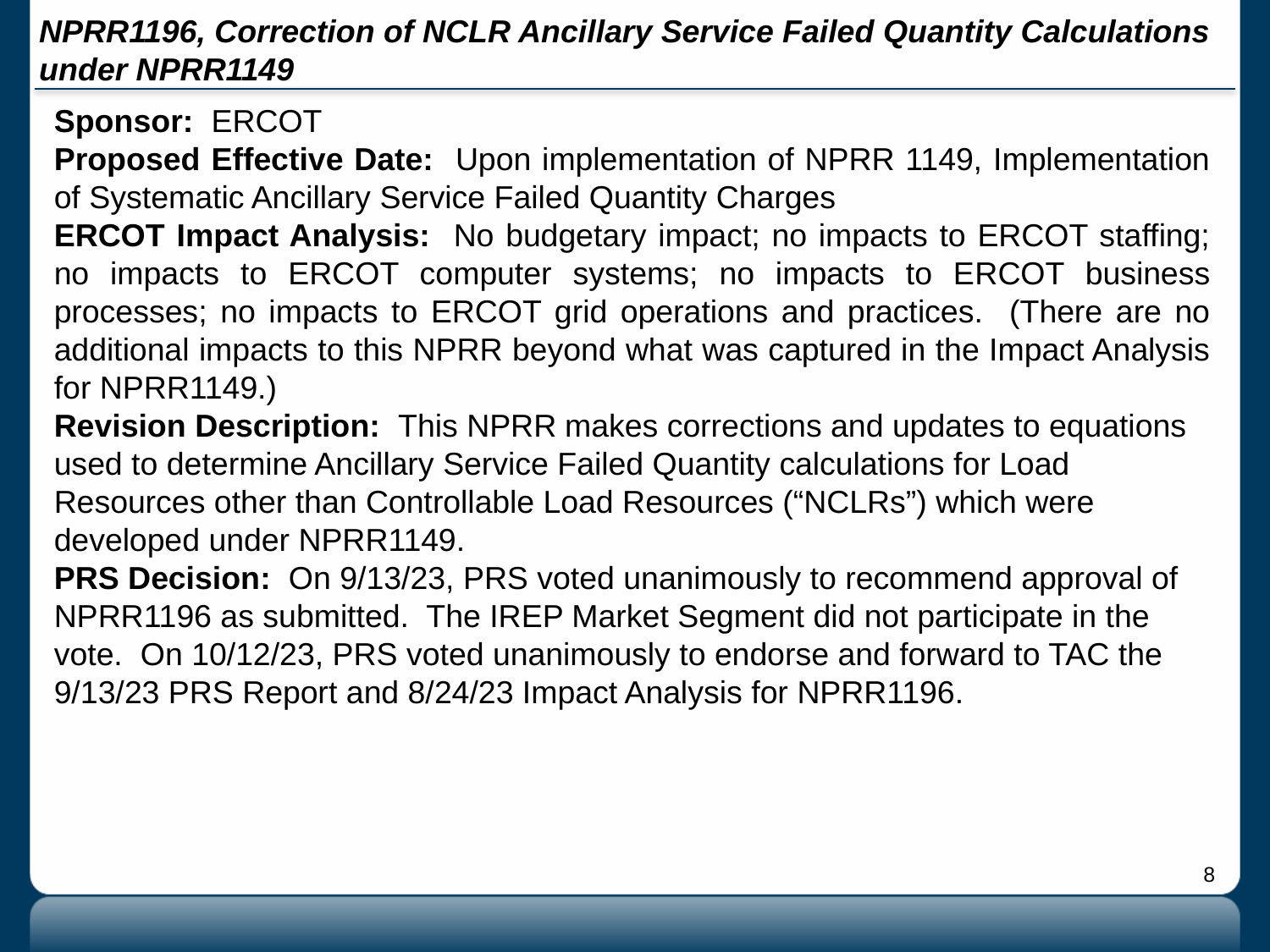

# NPRR1196, Correction of NCLR Ancillary Service Failed Quantity Calculations under NPRR1149
Sponsor:  ERCOT
Proposed Effective Date:  Upon implementation of NPRR 1149, Implementation of Systematic Ancillary Service Failed Quantity Charges
ERCOT Impact Analysis:  No budgetary impact; no impacts to ERCOT staffing; no impacts to ERCOT computer systems; no impacts to ERCOT business processes; no impacts to ERCOT grid operations and practices.  (There are no additional impacts to this NPRR beyond what was captured in the Impact Analysis for NPRR1149.)
Revision Description:  This NPRR makes corrections and updates to equations used to determine Ancillary Service Failed Quantity calculations for Load Resources other than Controllable Load Resources (“NCLRs”) which were developed under NPRR1149.
PRS Decision:  On 9/13/23, PRS voted unanimously to recommend approval of NPRR1196 as submitted.  The IREP Market Segment did not participate in the vote.  On 10/12/23, PRS voted unanimously to endorse and forward to TAC the 9/13/23 PRS Report and 8/24/23 Impact Analysis for NPRR1196.